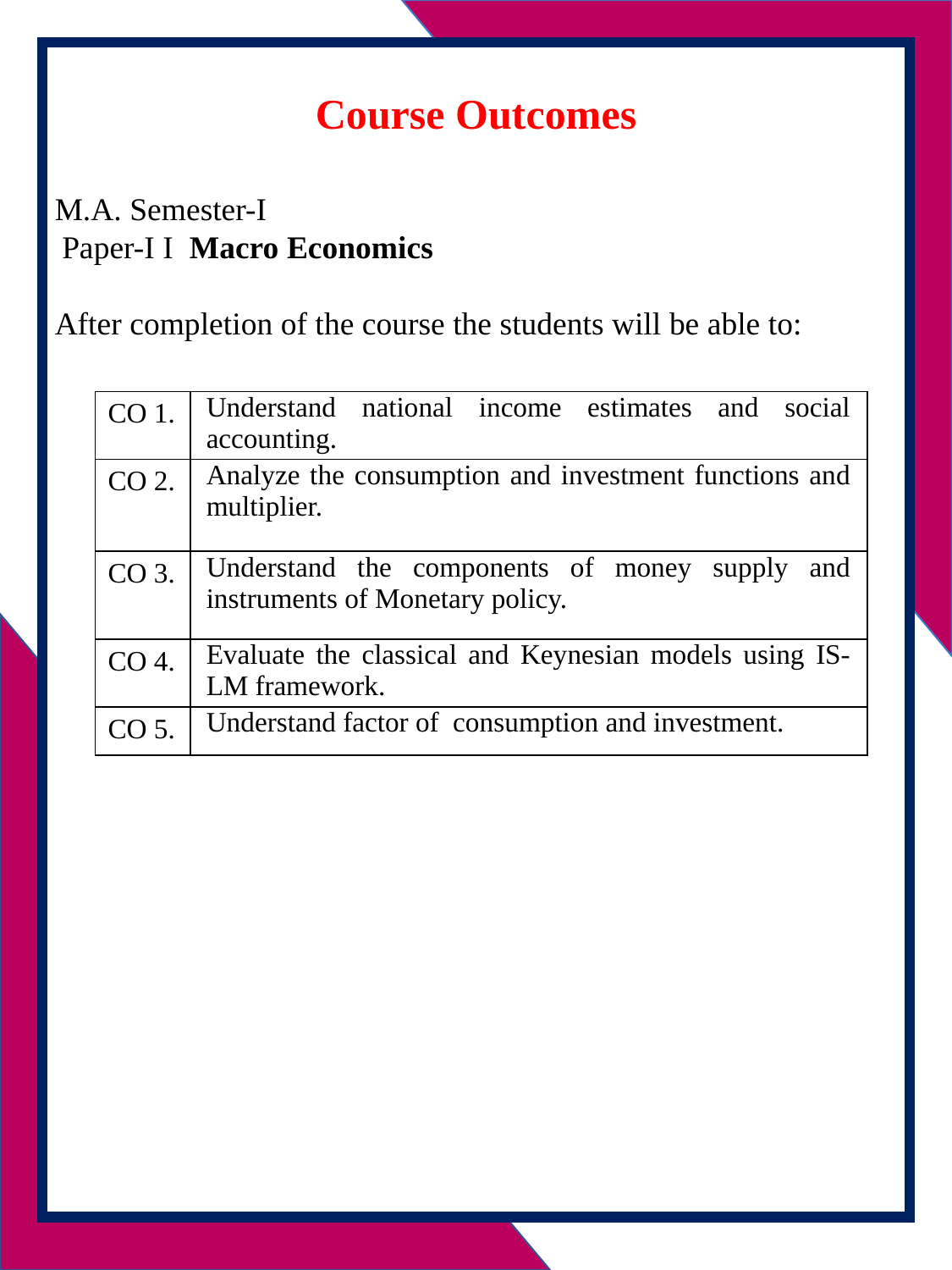

Course Outcomes

M.A. Semester-I
 Paper-I I  Macro Economics

After completion of the course the students will be able to:

| CO 1. | Understand national income estimates and social accounting. |
| --- | --- |
| CO 2. | Analyze the consumption and investment functions and multiplier. |
| CO 3. | Understand the components of money supply and instruments of Monetary policy. |
| CO 4. | Evaluate the classical and Keynesian models using IS-LM framework. |
| CO 5. | Understand factor of consumption and investment. |